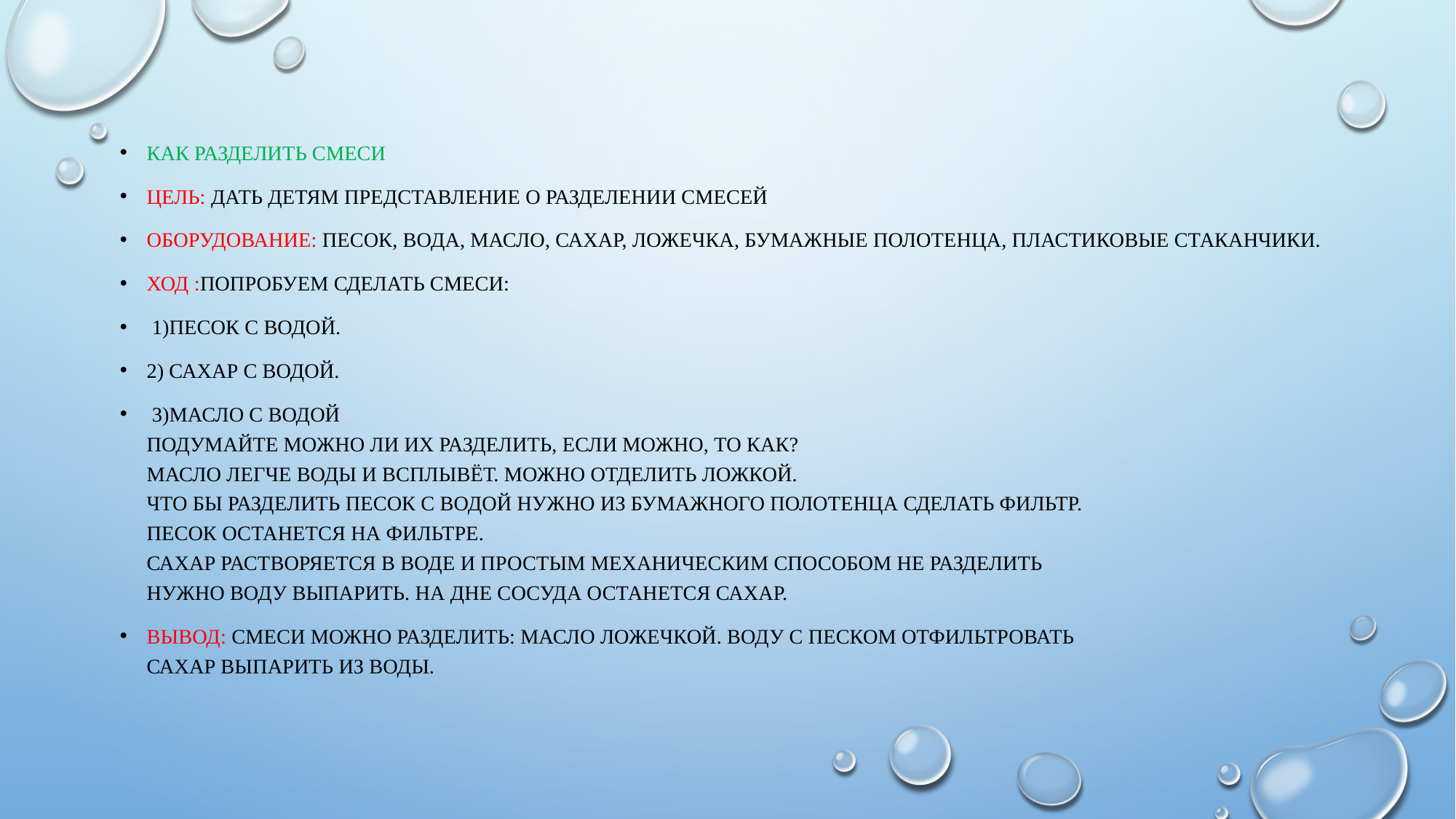

Как разделить смеси
Цель: дать детям представление о разделении смесей
оборудование: песок, вода, масло, сахар, ложечка, бумажные полотенца, пластиковые стаканчики.
Ход :Попробуем сделать смеси:
 1)песок с водой.
2) сахар с водой.
 3)масло с водой
Подумайте можно ли их разделить, если можно, то как?
Масло легче воды и всплывёт. Можно отделить ложкой.
Что бы разделить песок с водой нужно из бумажного полотенца сделать фильтр.
Песок останется на фильтре.
Сахар растворяется в воде и простым механическим способом не разделить
Нужно воду выпарить. На дне сосуда останется сахар.
Вывод: Смеси можно разделить: Масло ложечкой. Воду с песком отфильтровать
Сахар выпарить из воды.